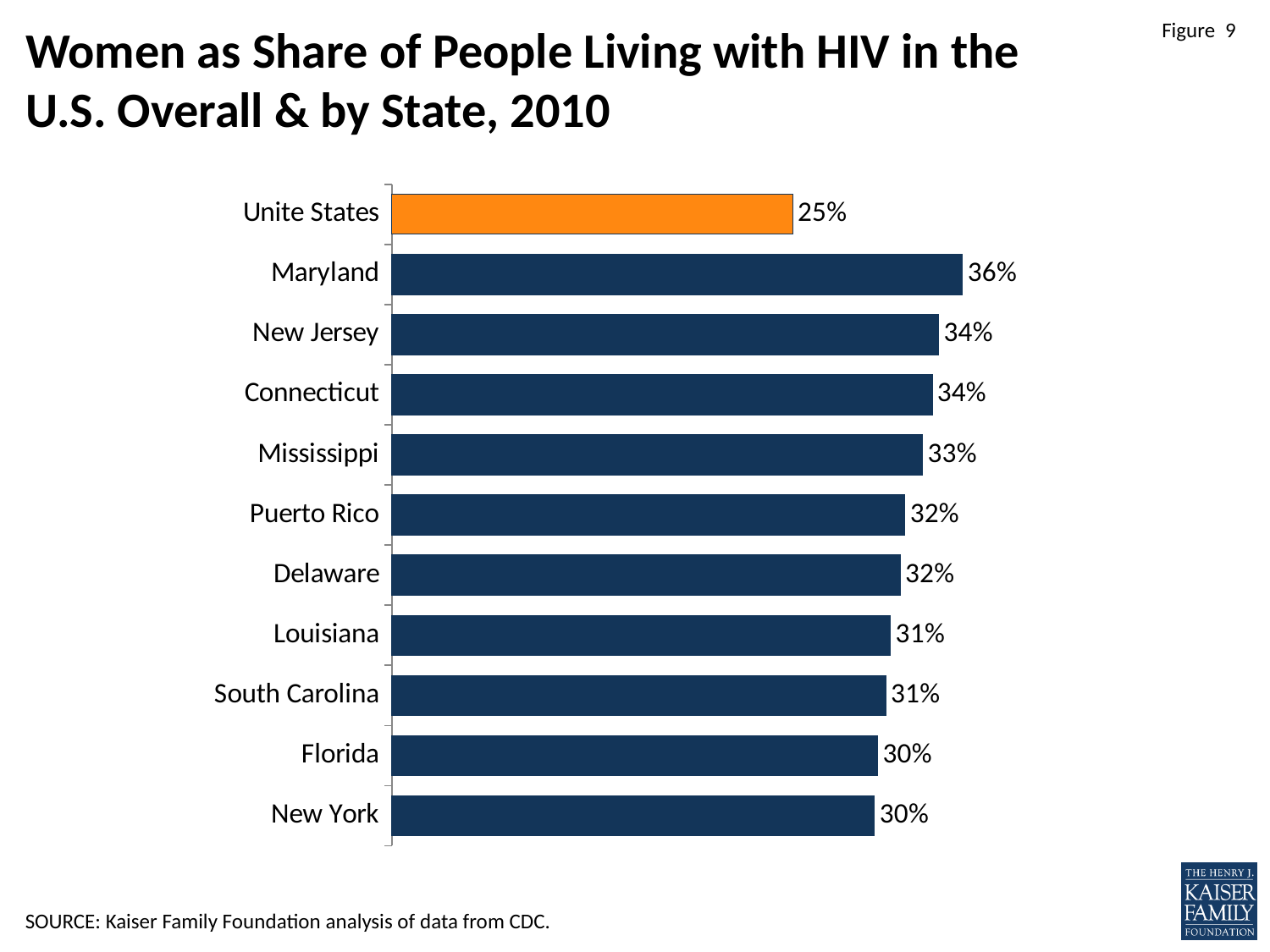

# Women as Share of People Living with HIV in the U.S. Overall & by State, 2010

### Chart

| Category |  |
|---|---|
| Unite States | 0.25 |
| Maryland | 0.35600000000000004 |
| New Jersey | 0.341 |
| Connecticut | 0.337 |
| Mississippi | 0.331 |
| Puerto Rico | 0.32 |
| Delaware | 0.317 |
| Louisiana | 0.311 |
| South Carolina | 0.308 |
| Florida | 0.303 |
| New York | 0.301 |
SOURCE: Kaiser Family Foundation analysis of data from CDC.